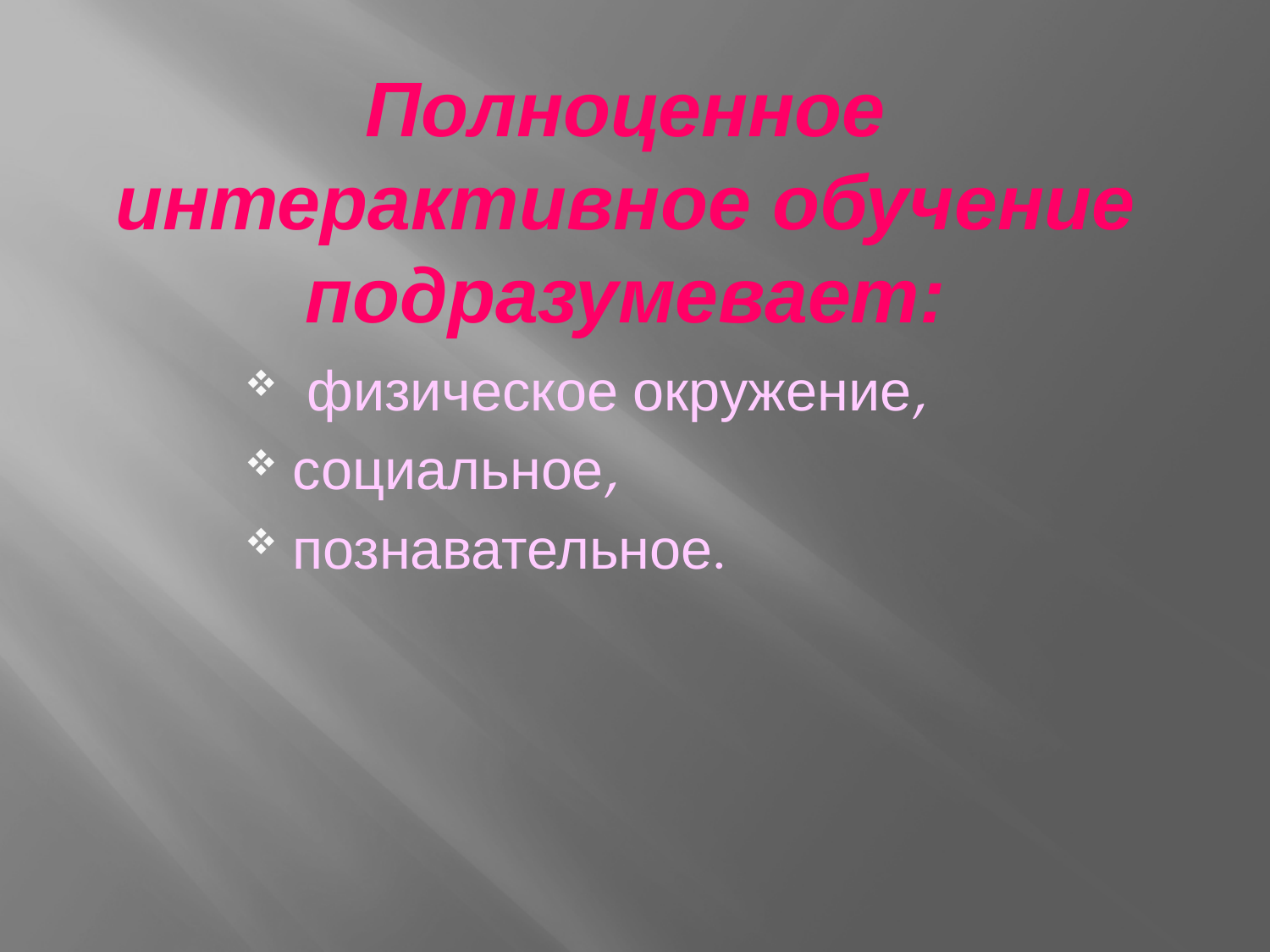

# Полноценное интерактивное обучение подразумевает:
  физическое окружение,
 социальное,
 познавательное.